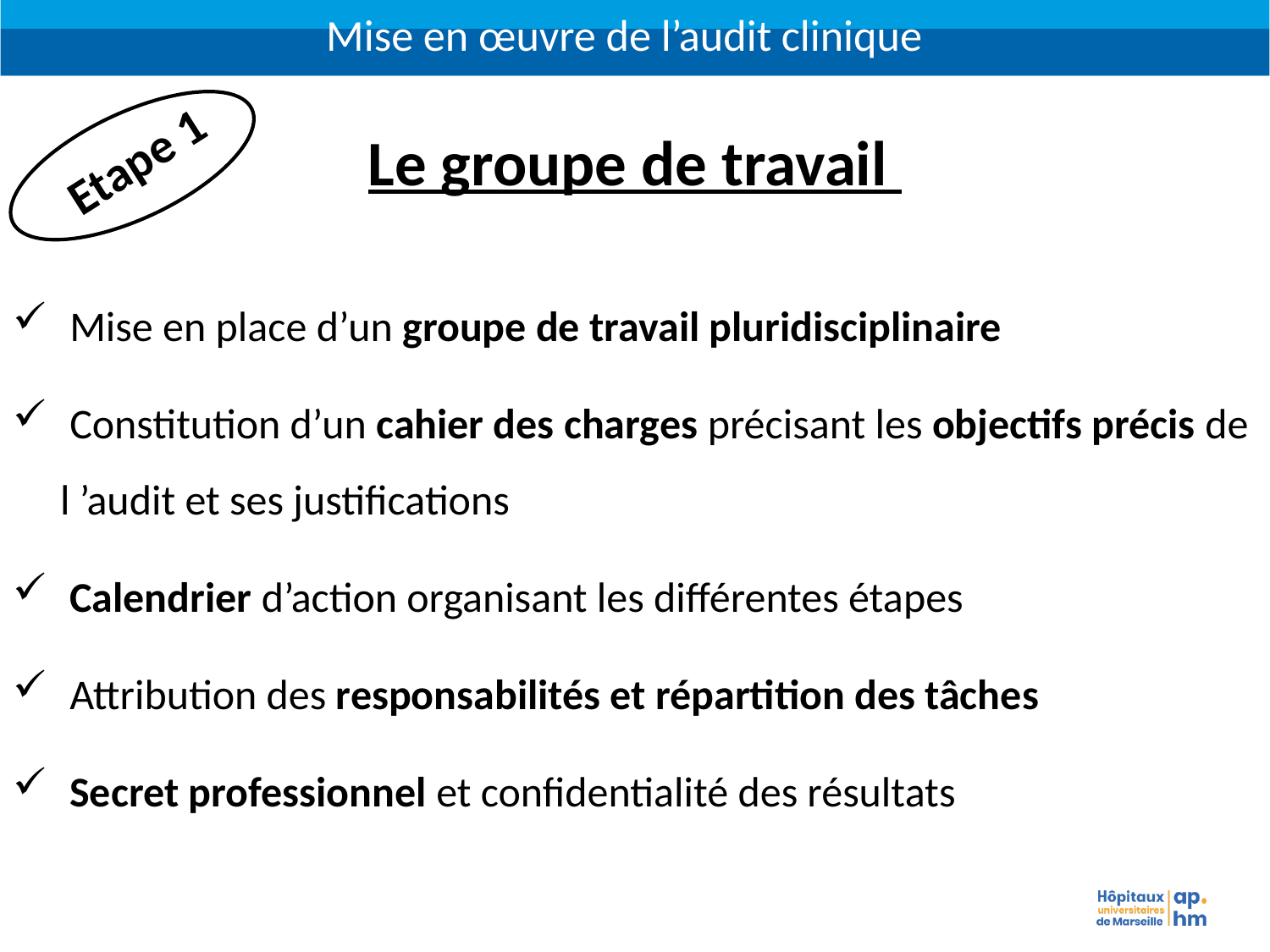

Mise en œuvre de l’audit clinique

Le groupe de travail

 Mise en place d’un groupe de travail pluridisciplinaire
 Constitution d’un cahier des charges précisant les objectifs précis de l ’audit et ses justifications
 Calendrier d’action organisant les différentes étapes
 Attribution des responsabilités et répartition des tâches
 Secret professionnel et confidentialité des résultats

Etape 1